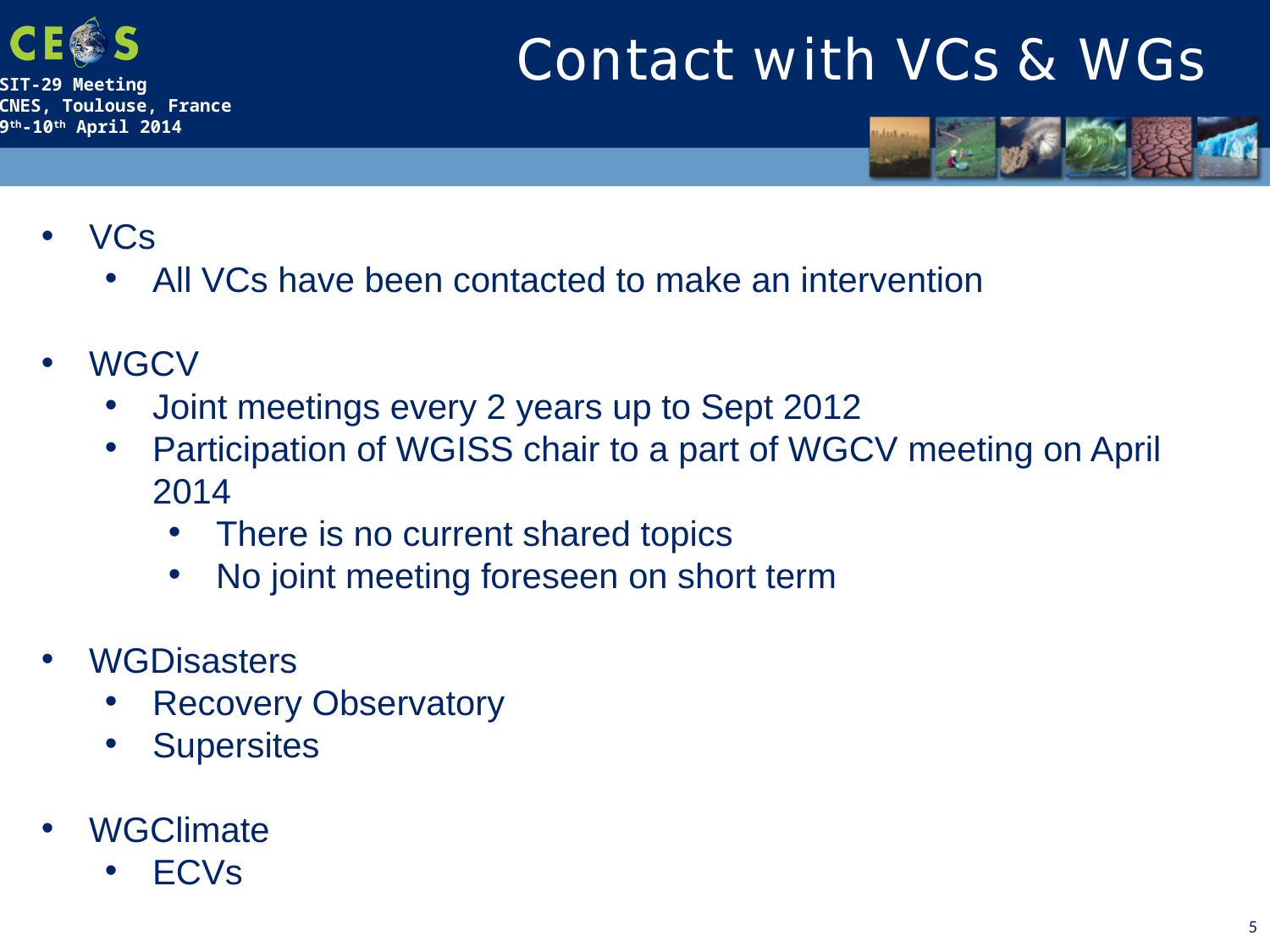

Contact with VCs & WGs
VCs
All VCs have been contacted to make an intervention

WGCV
Joint meetings every 2 years up to Sept 2012
Participation of WGISS chair to a part of WGCV meeting on April 2014
There is no current shared topics
No joint meeting foreseen on short term

WGDisasters
Recovery Observatory
Supersites

WGClimate
ECVs
5